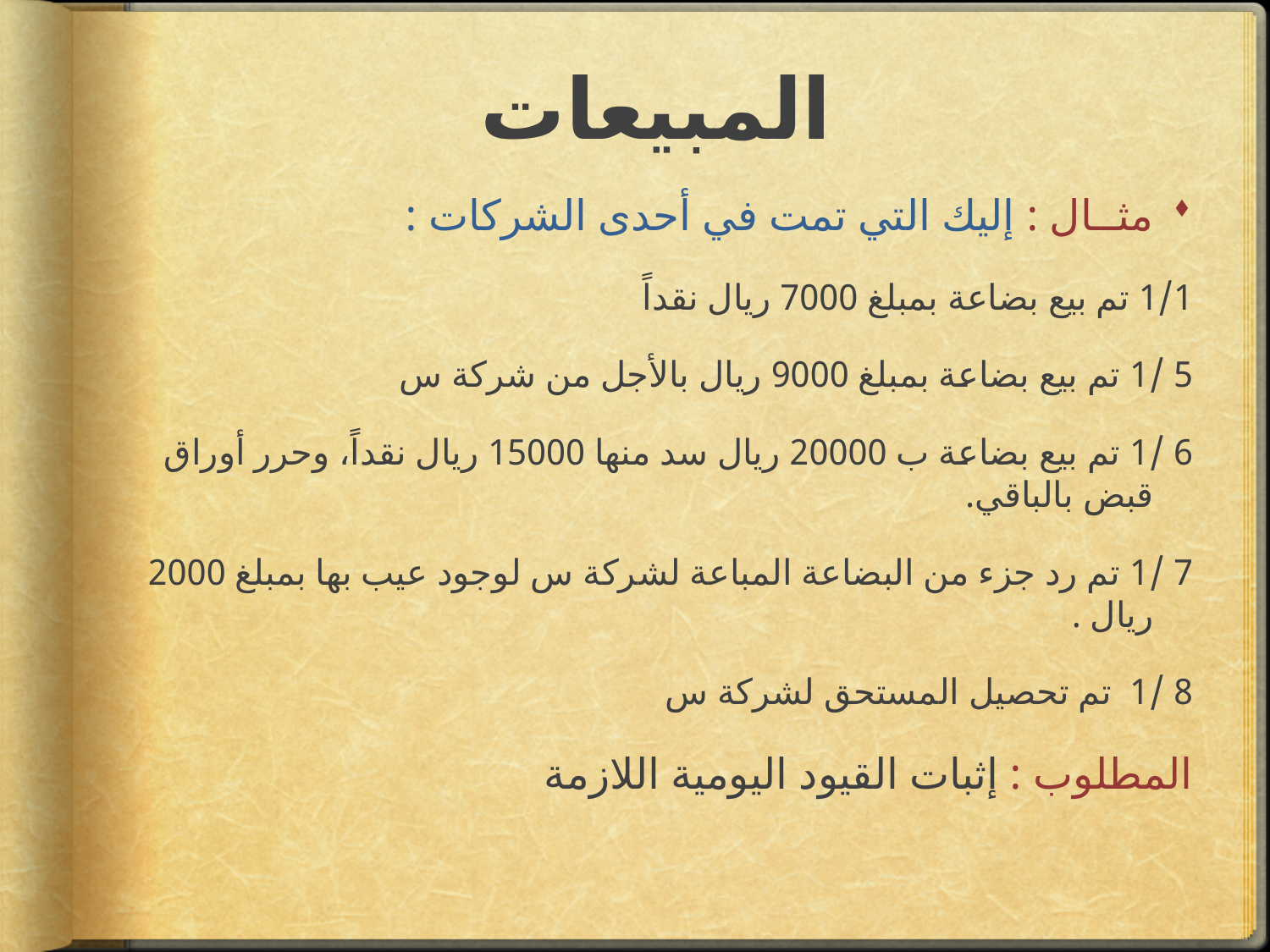

# المبيعات
مثــال : إليك التي تمت في أحدى الشركات :
1/1 تم بيع بضاعة بمبلغ 7000 ريال نقداً
5 /1 تم بيع بضاعة بمبلغ 9000 ريال بالأجل من شركة س
6 /1 تم بيع بضاعة ب 20000 ريال سد منها 15000 ريال نقداً، وحرر أوراق قبض بالباقي.
7 /1 تم رد جزء من البضاعة المباعة لشركة س لوجود عيب بها بمبلغ 2000 ريال .
8 /1  تم تحصيل المستحق لشركة س
المطلوب : إثبات القيود اليومية اللازمة